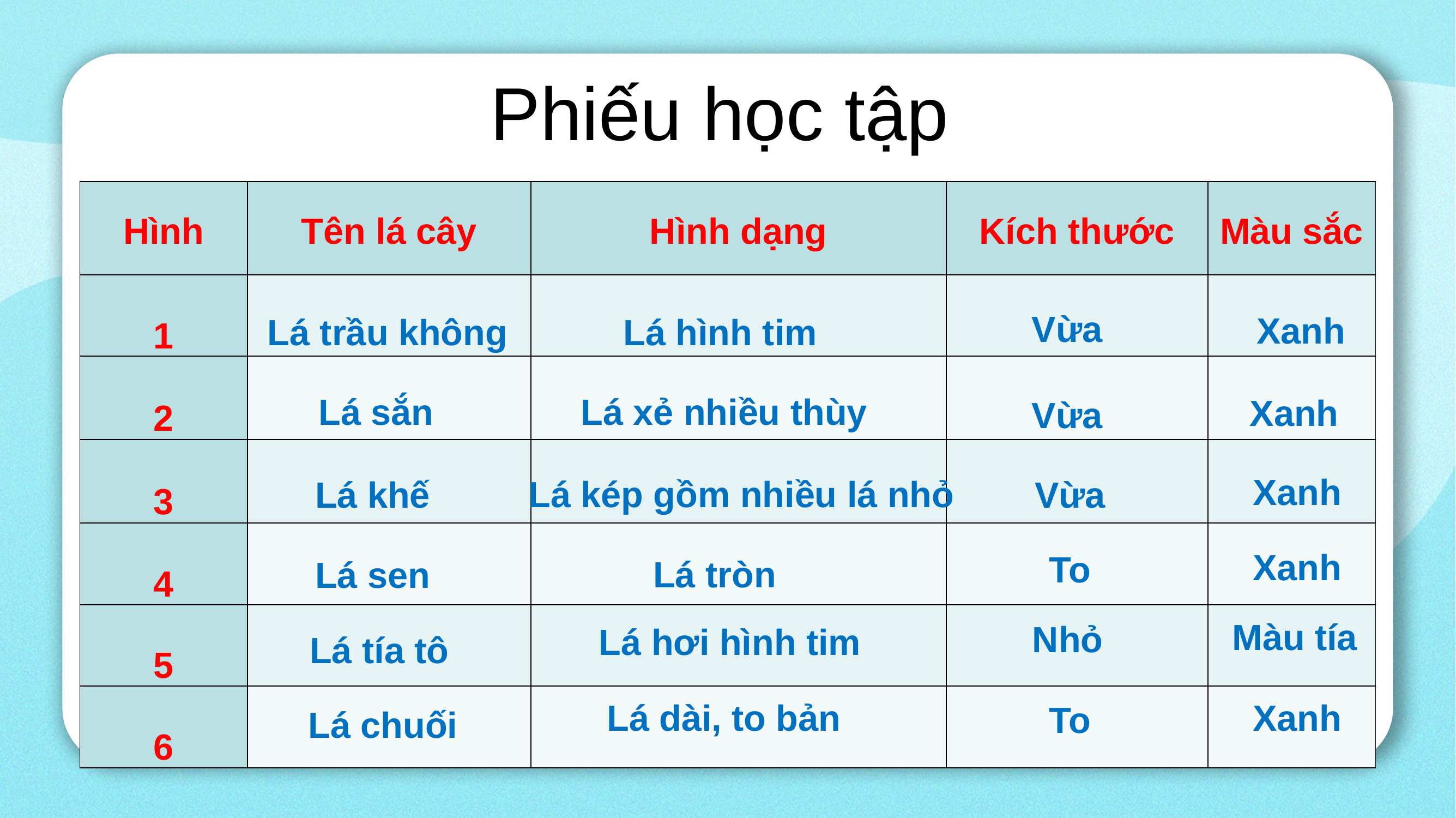

Phiếu học tập
| Hình | Tên lá cây | Hình dạng | Kích thước | Màu sắc |
| --- | --- | --- | --- | --- |
| 1 |  |  |  |  |
| 2 |  |  |  |  |
| 3 |  |  |  |  |
| 4 |  |  |  |  |
| 5 |  |  |  |  |
| 6 |  |  |  |  |
Vừa
Xanh
Lá trầu không
Lá hình tim
Lá sắn
Lá xẻ nhiều thùy
Xanh
Vừa
Xanh
Lá kép gồm nhiều lá nhỏ
Vừa
Lá khế
Xanh
To
Lá tròn
Lá sen
Màu tía
Nhỏ
Lá hơi hình tim
Lá tía tô
Lá dài, to bản
Xanh
To
Lá chuối